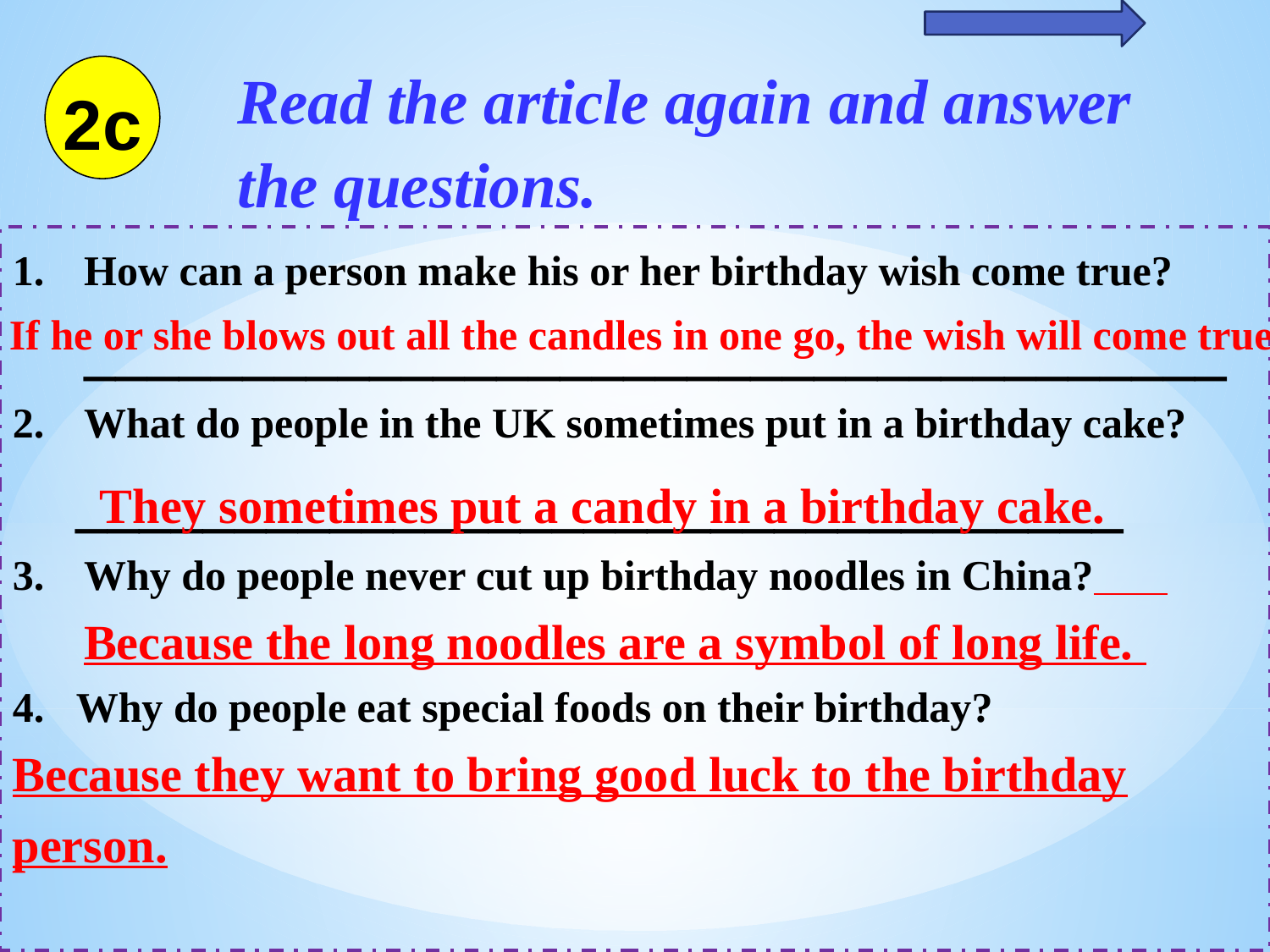

Read the article again and answer the questions.
2c
How can a person make his or her birthday wish come true? ____________________________________
What do people in the UK sometimes put in a birthday cake?
    _________________________________
Why do people never cut up birthday noodles in China?        Because the long noodles are a symbol of long life.
Why do people eat special foods on their birthday?
Because they want to bring good luck to the birthday person.

            If he or she blows out all the candles in one go, the wish will come true.
They sometimes put a candy in a birthday cake.